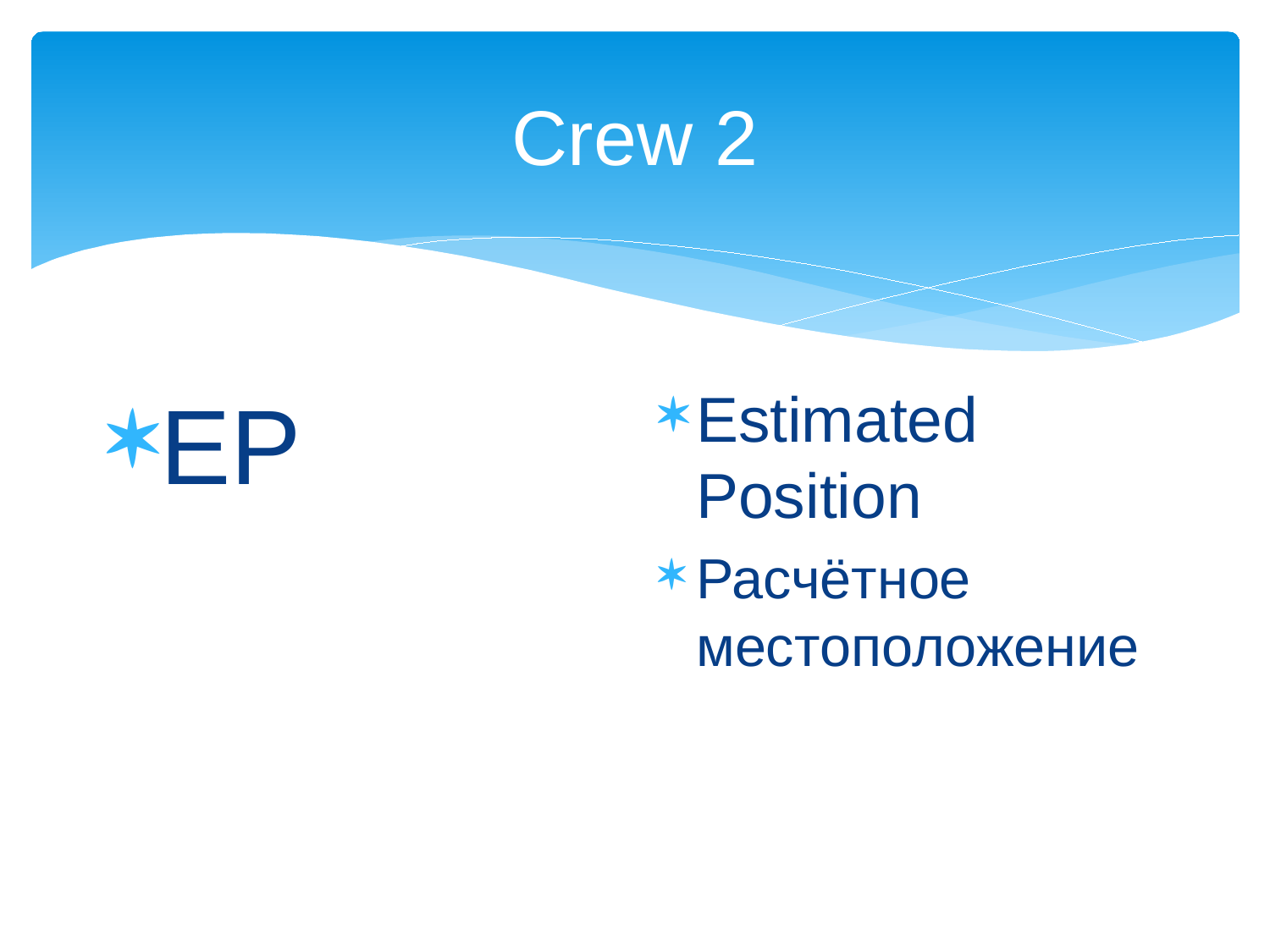

# Crew 2
EP
Estimated Position
Расчётное местоположение